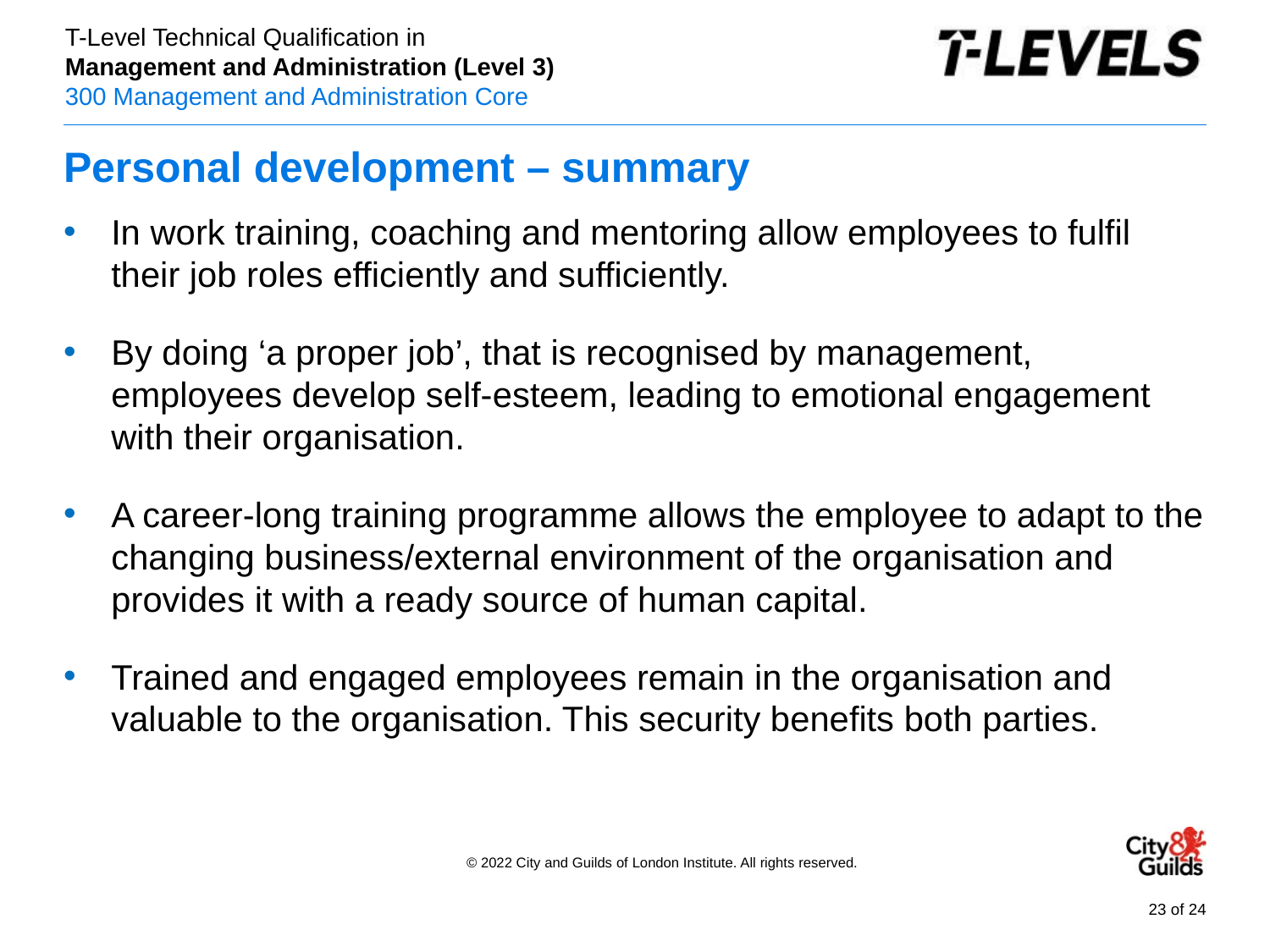

# Personal development – summary
In work training, coaching and mentoring allow employees to fulfil their job roles efficiently and sufficiently.
By doing ‘a proper job’, that is recognised by management, employees develop self-esteem, leading to emotional engagement with their organisation.
A career-long training programme allows the employee to adapt to the changing business/external environment of the organisation and provides it with a ready source of human capital.
Trained and engaged employees remain in the organisation and valuable to the organisation. This security benefits both parties.